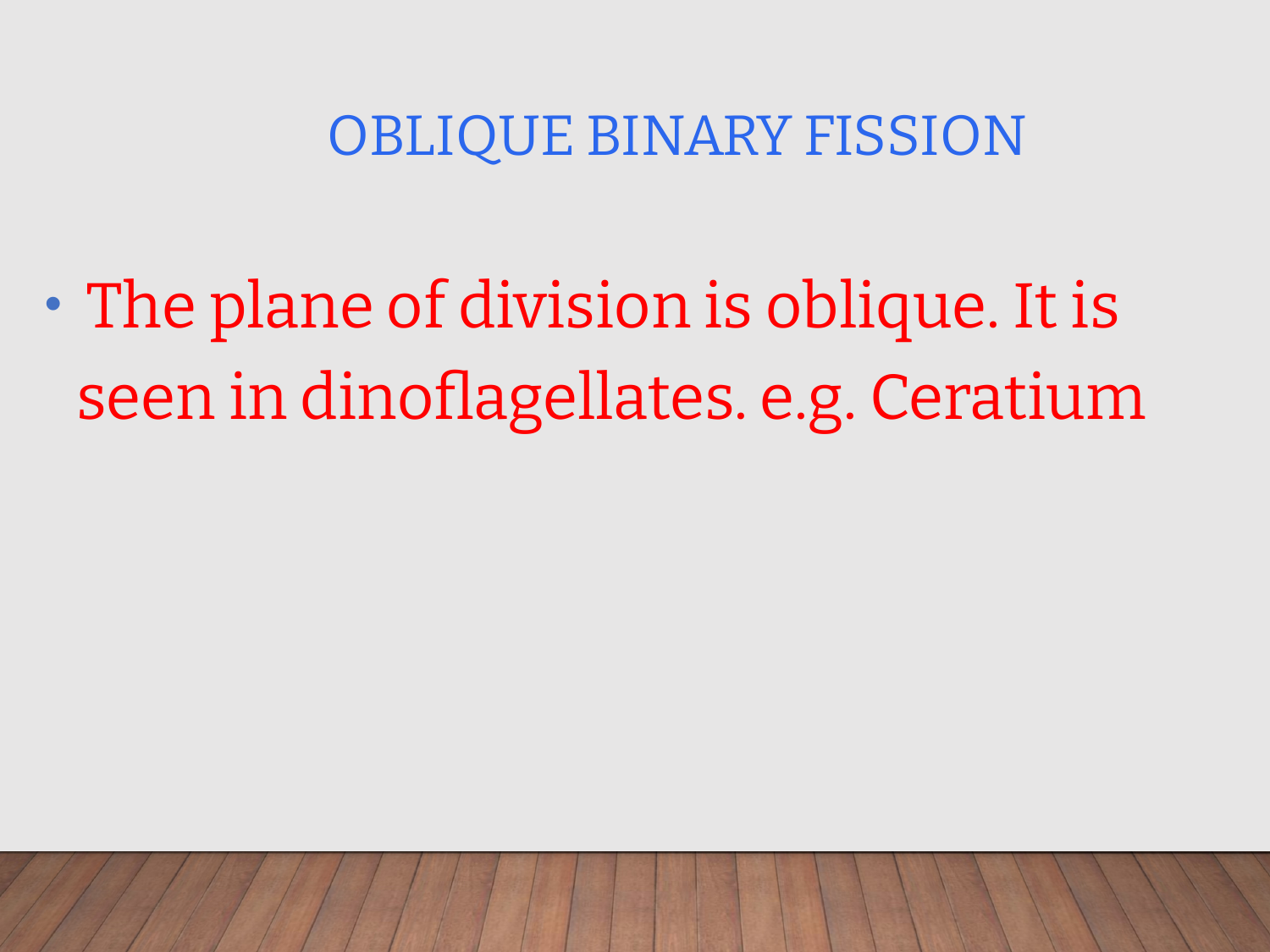

# Oblique binary fission
 The plane of division is oblique. It is seen in dinoflagellates. e.g. Ceratium